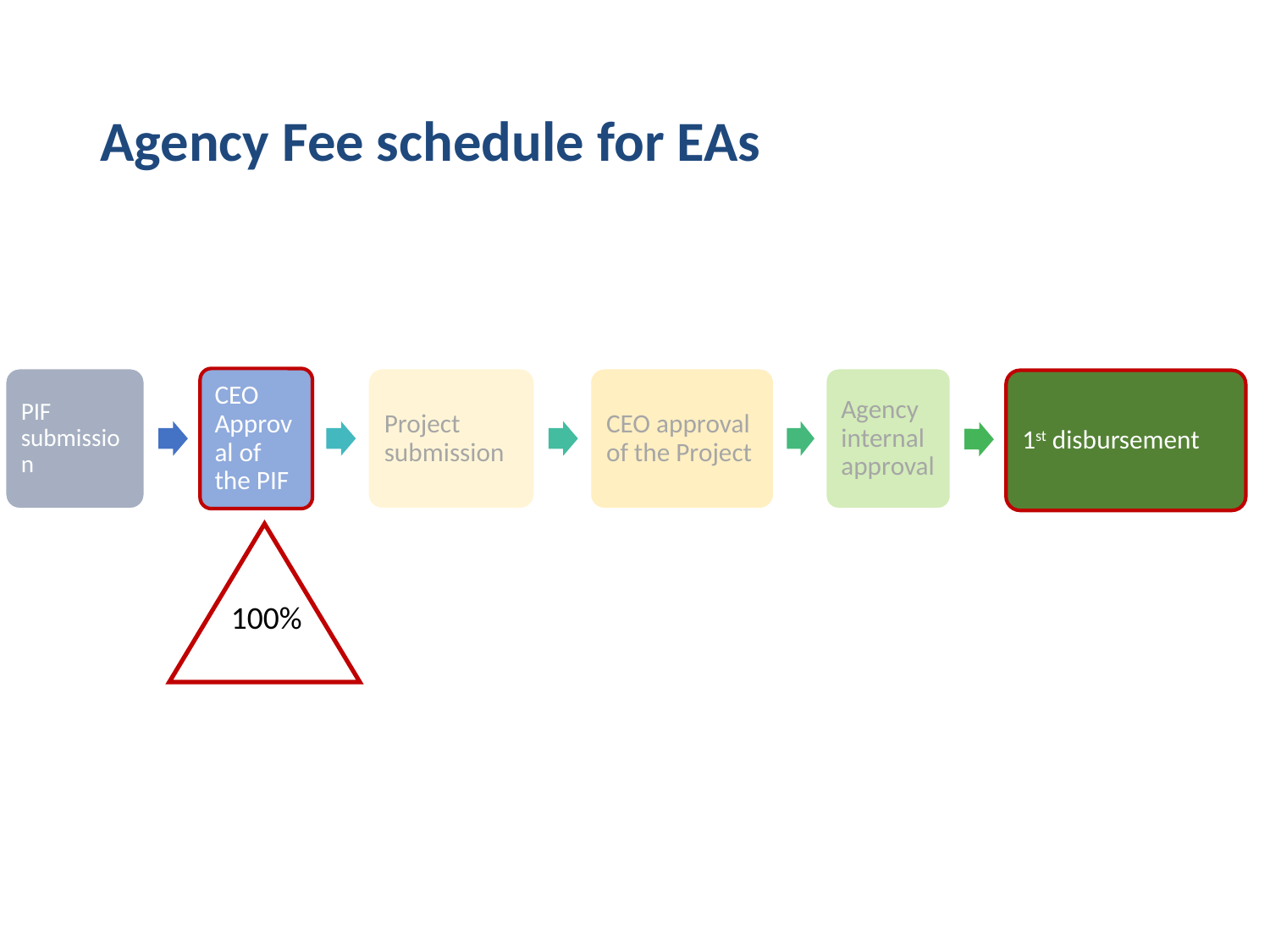

# Agency Fee schedule for EAs
PIF submission

CEO Approval of the PIF

Project submission

CEO approval of the Project

Agency internal approval

1st disbursement

100%